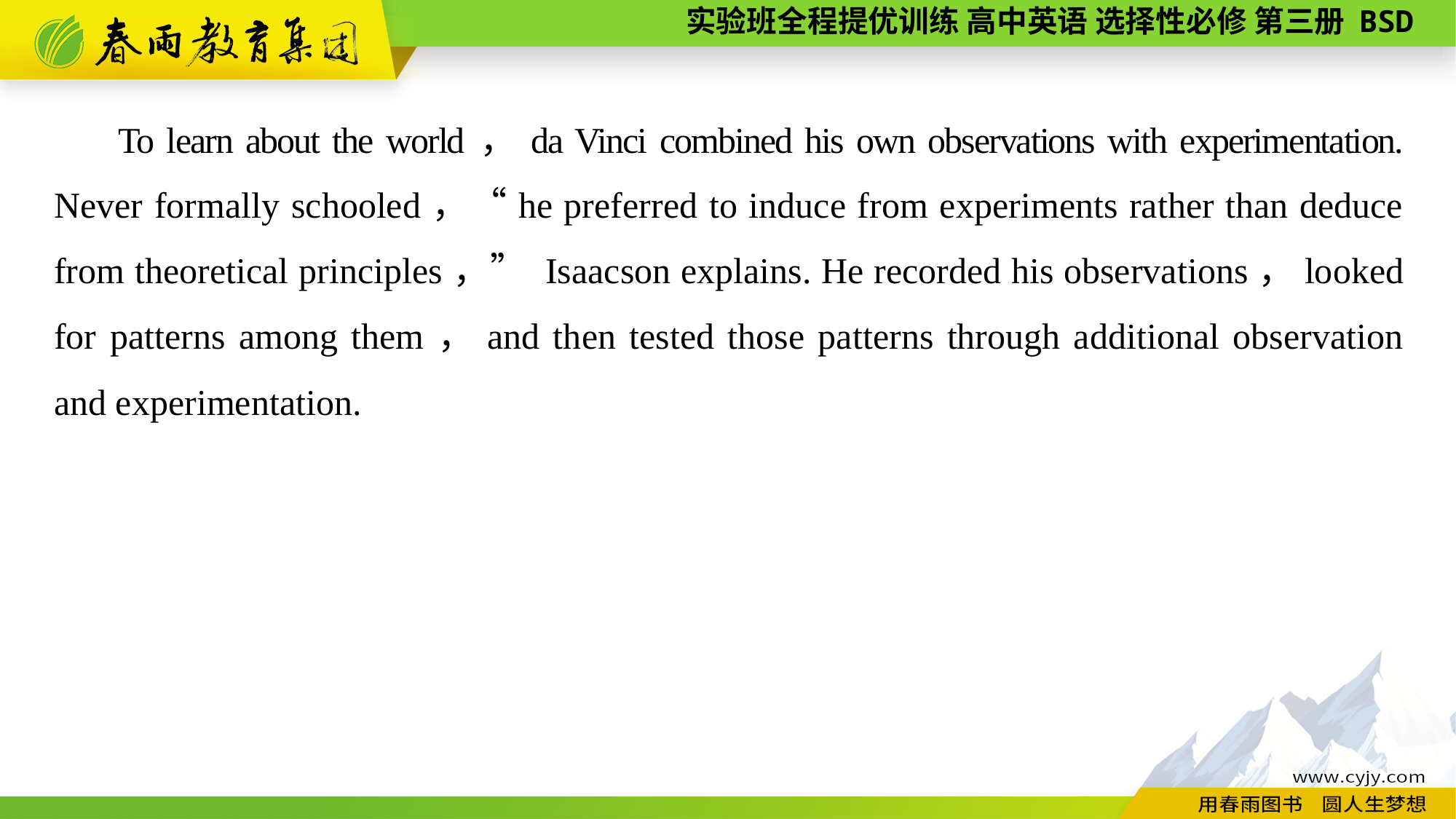

To learn about the world，da Vinci combined his own observations with experimentation. Never formally schooled，“he preferred to induce from experiments rather than deduce from theoretical principles，” Isaacson explains. He recorded his observations，looked for patterns among them，and then tested those patterns through additional observation and experimentation.